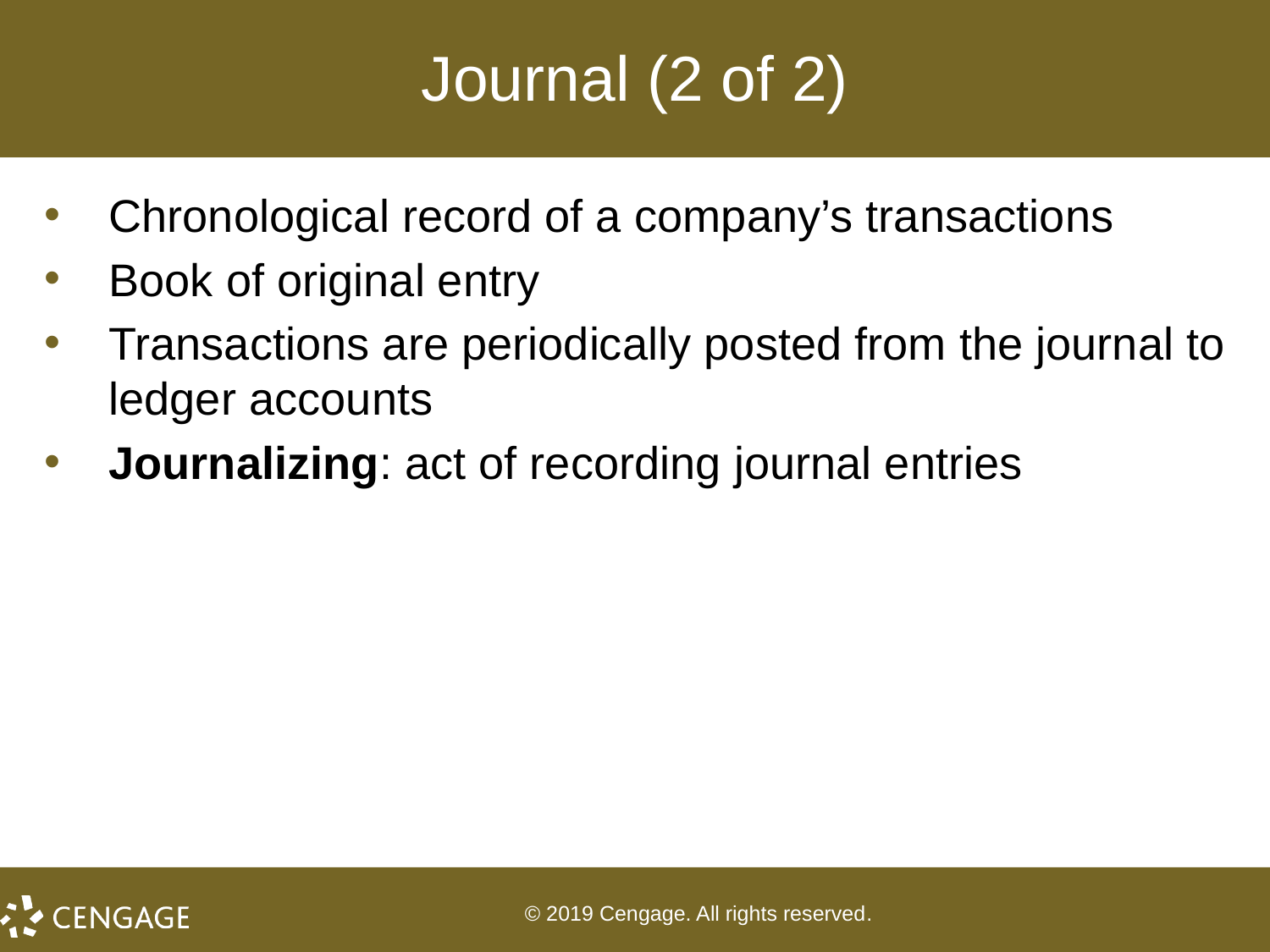

# Journal (2 of 2)
Chronological record of a company’s transactions
Book of original entry
Transactions are periodically posted from the journal to ledger accounts
Journalizing: act of recording journal entries